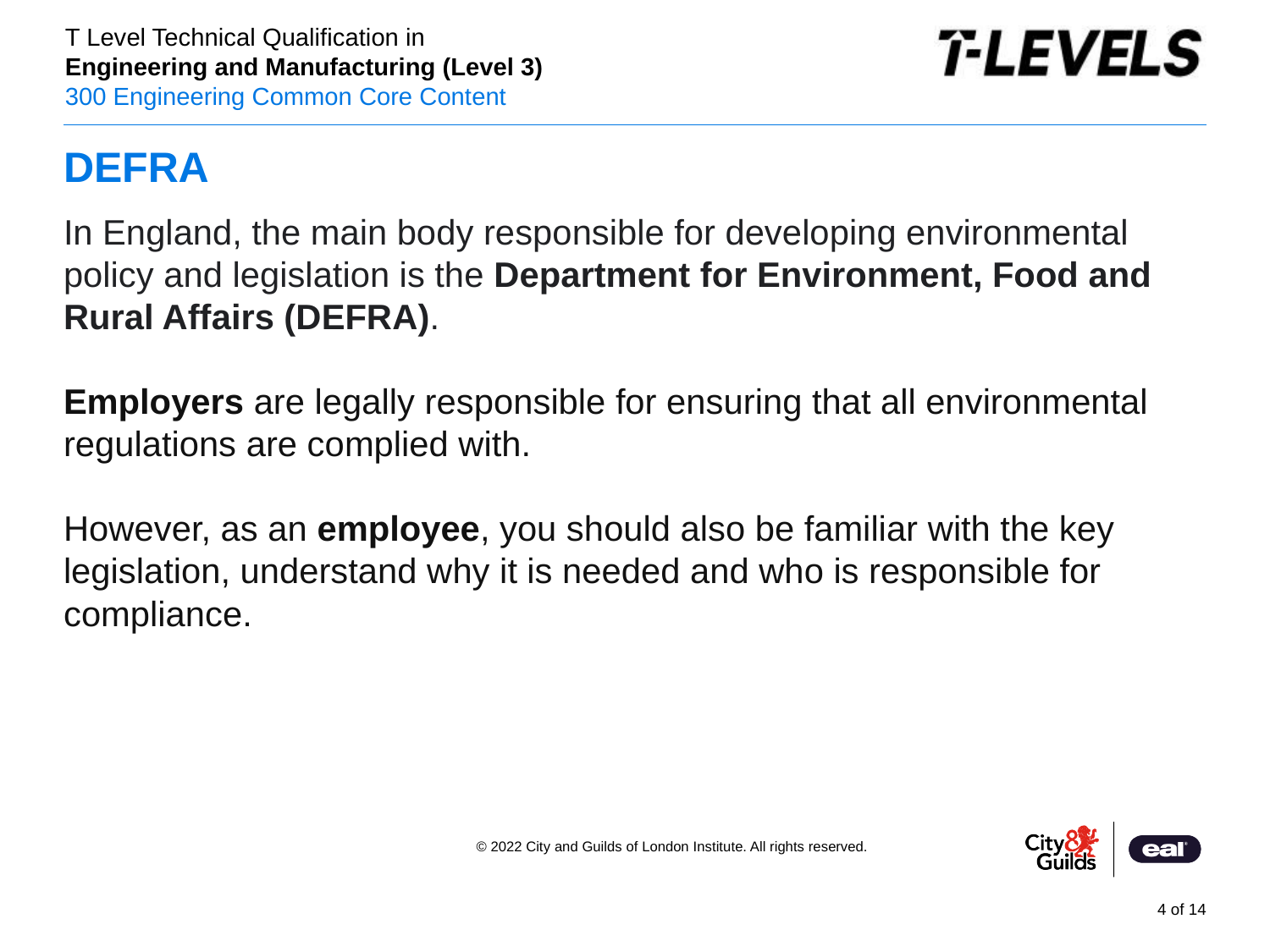

# DEFRA
In England, the main body responsible for developing environmental policy and legislation is the Department for Environment, Food and Rural Affairs (DEFRA).

Employers are legally responsible for ensuring that all environmental regulations are complied with.

However, as an employee, you should also be familiar with the key legislation, understand why it is needed and who is responsible for compliance.